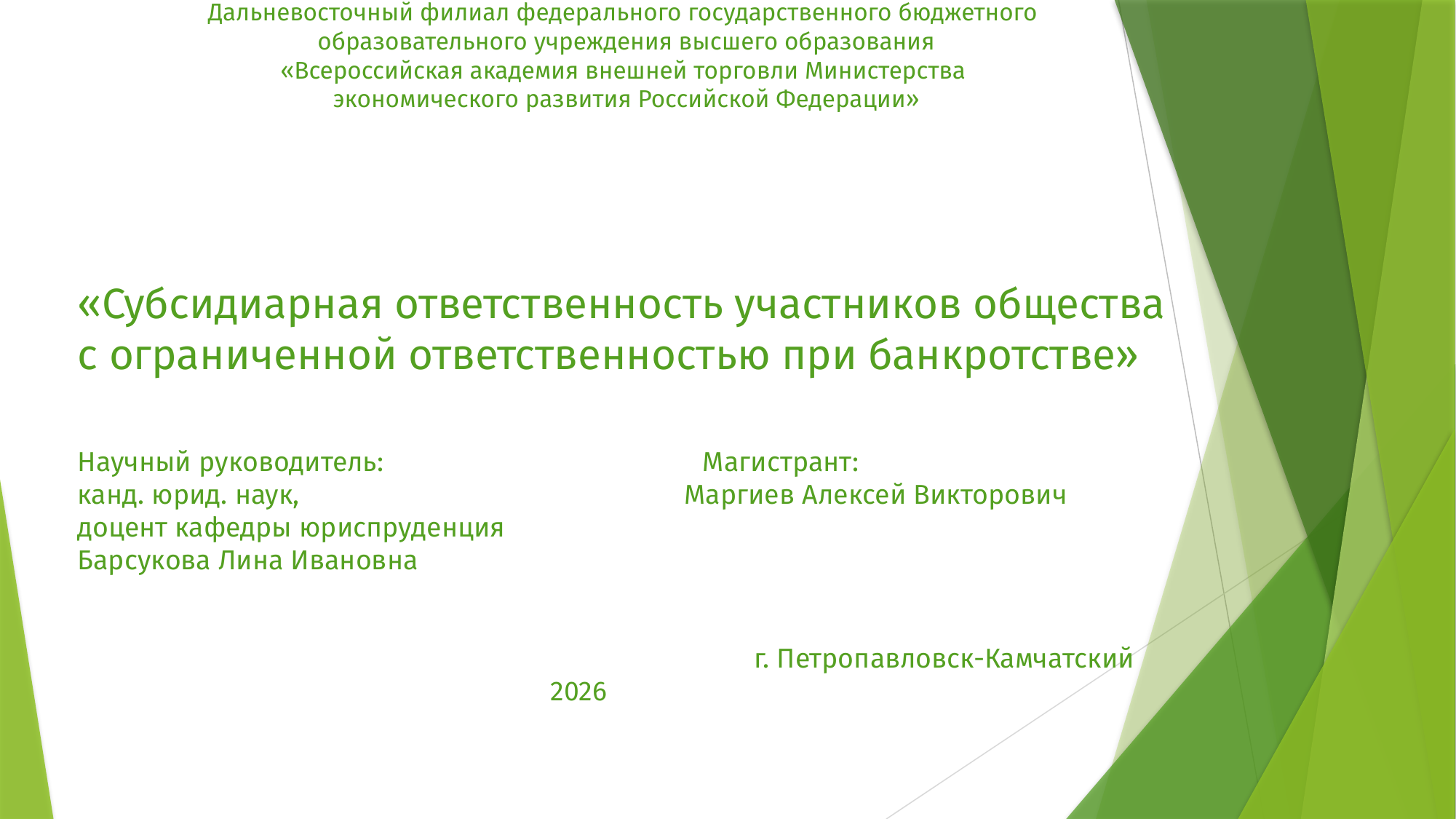

Дальневосточный филиал федерального государственного бюджетного
образовательного учреждения высшего образования
«Всероссийская академия внешней торговли Министерства
экономического развития Российской Федерации»

«Субсидиарная ответственность участников общества с ограниченной ответственностью при банкротстве»

Научный руководитель:                                            Магистрант:
канд. юрид. наук,                                                     Маргиев Алексей Викторович
доцент кафедры юриспруденция
Барсукова Лина Ивановна

						   г. Петропавловск-Камчатский
                                                                 2026